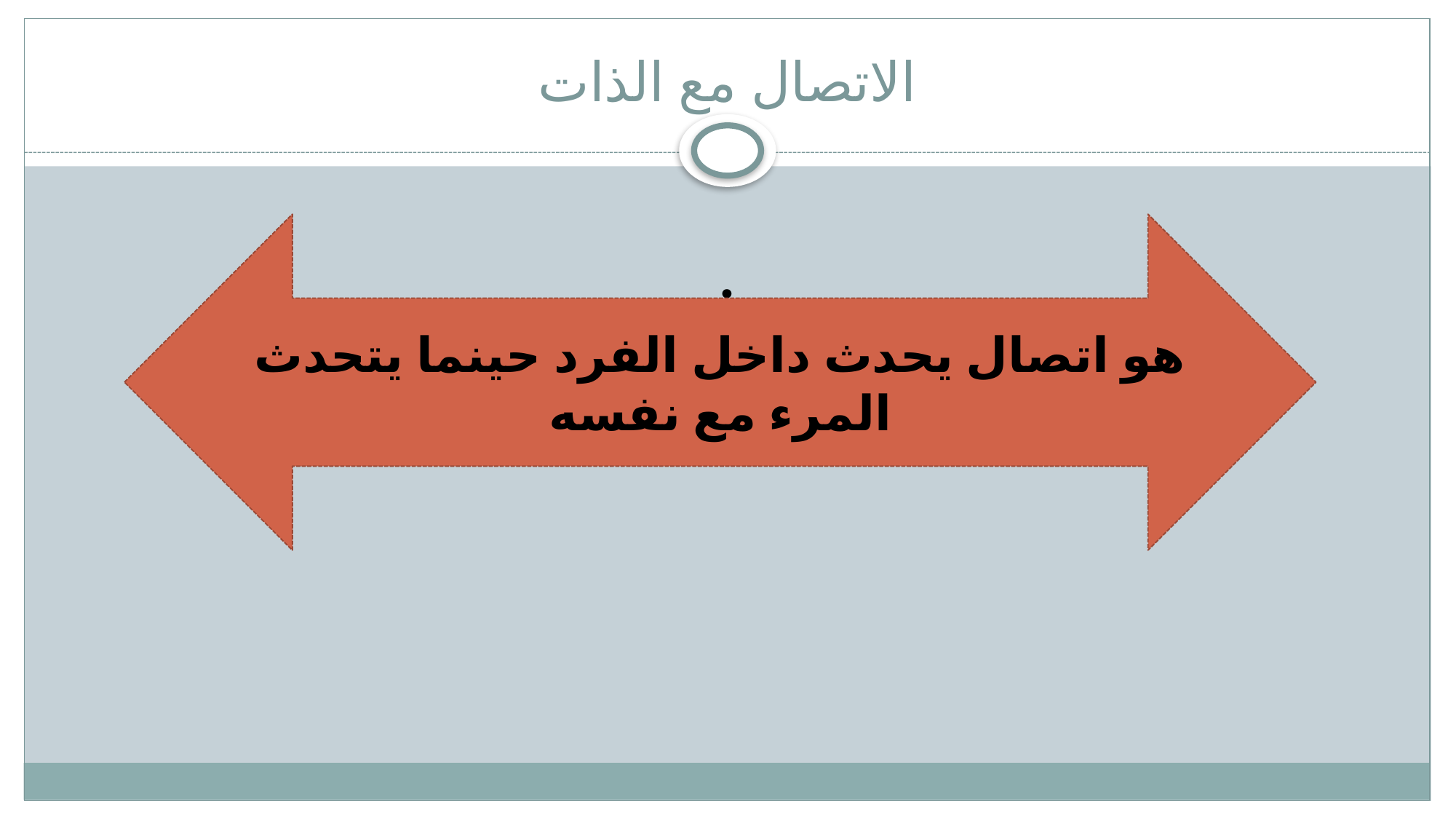

# الاتصال مع الذات
هو اتصال يحدث داخل الفرد حينما يتحدث المرء مع نفسه
.